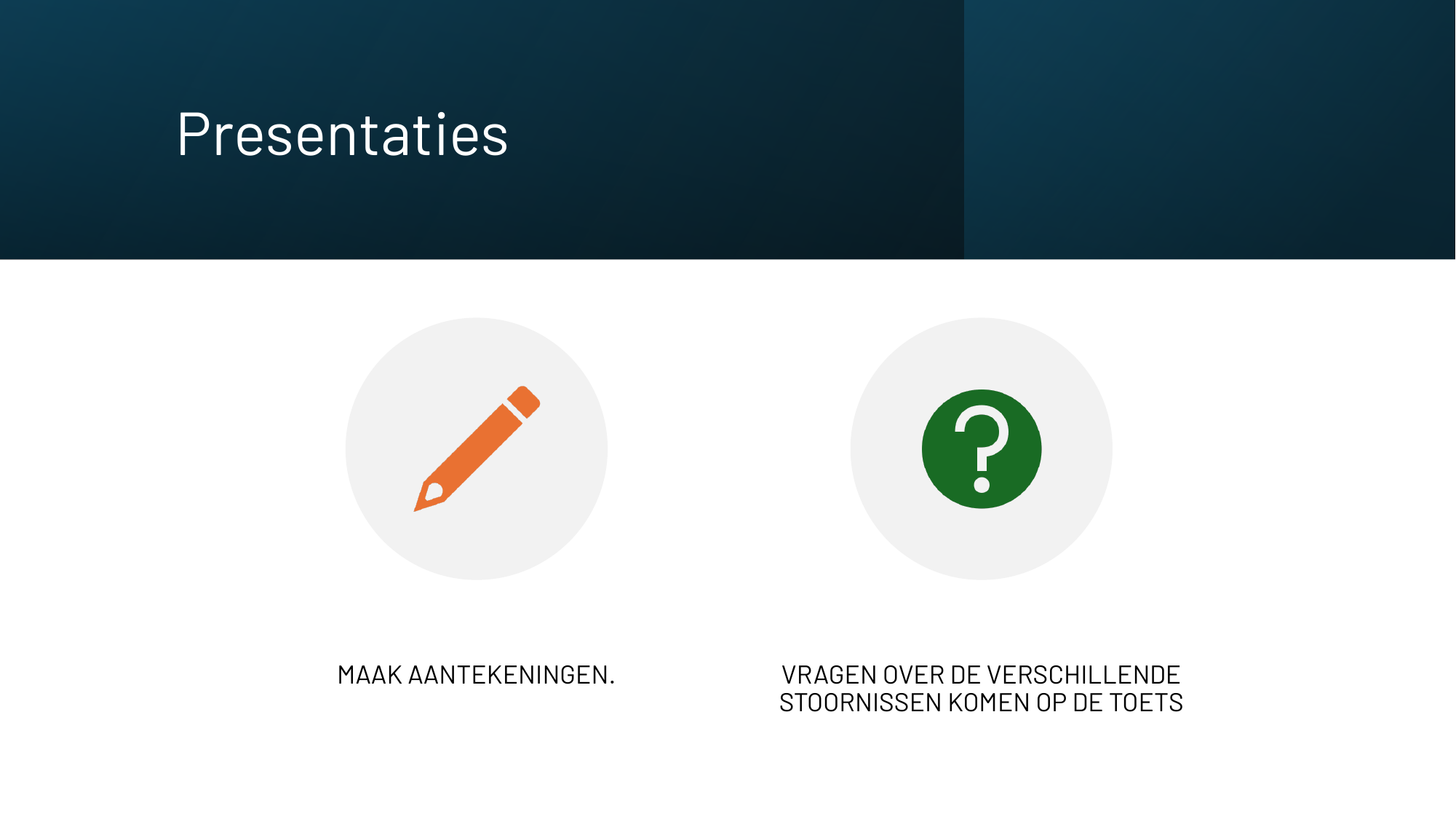

# Presentaties
Maak aantekeningen.
Vragen over de verschillende stoornissen komen op de toets